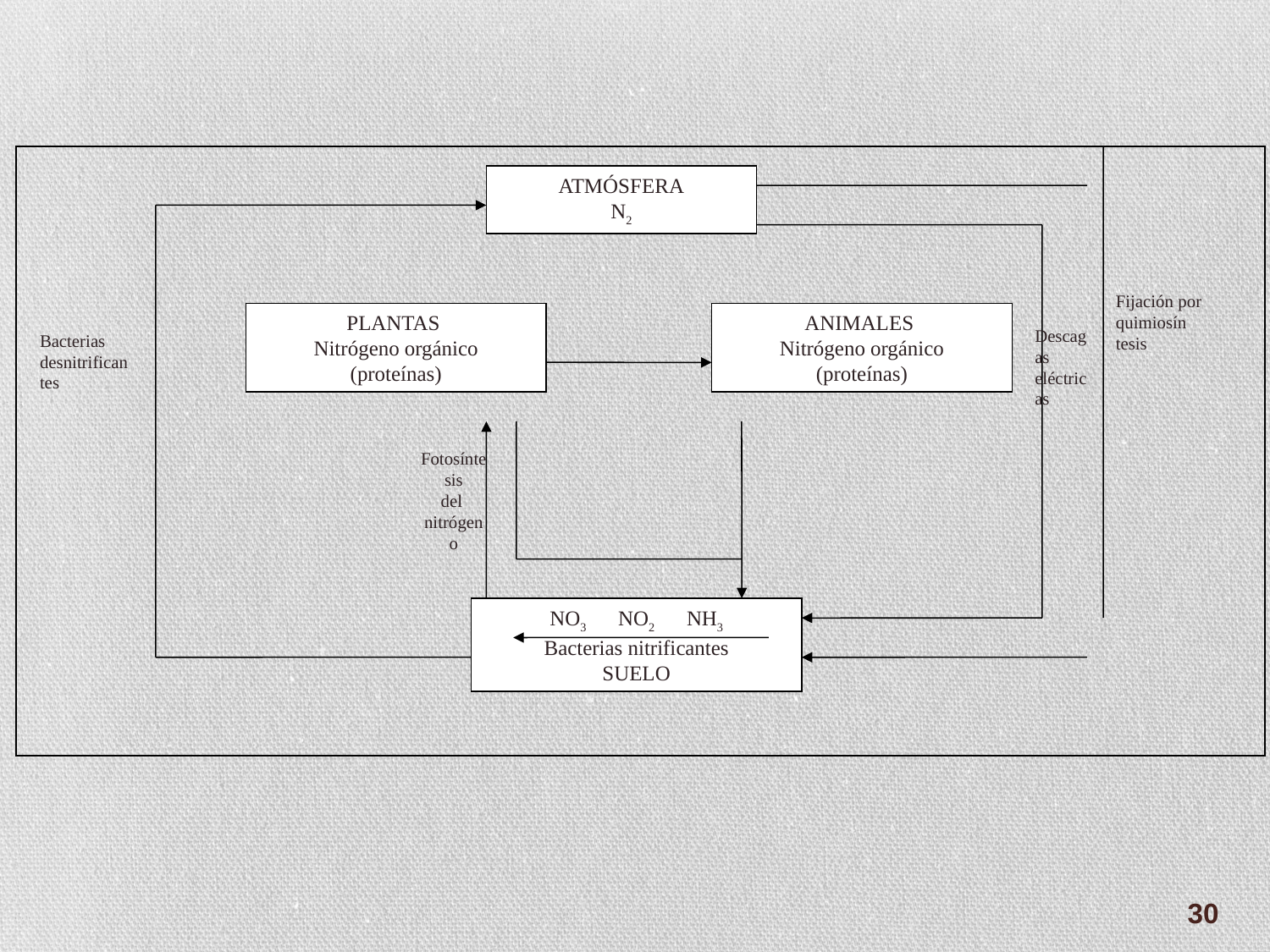

ATMÓSFERA
N2

Fijación por quimiosín
tesis
PLANTAS
Nitrógeno orgánico
(proteínas)
ANIMALES
Nitrógeno orgánico
(proteínas)
Descagas eléctricas
Bacterias desnitrifican
tes

Fotosíntesis
del  nitrógeno

NO3      NO2      NH3
Bacterias nitrificantes
SUELO

30